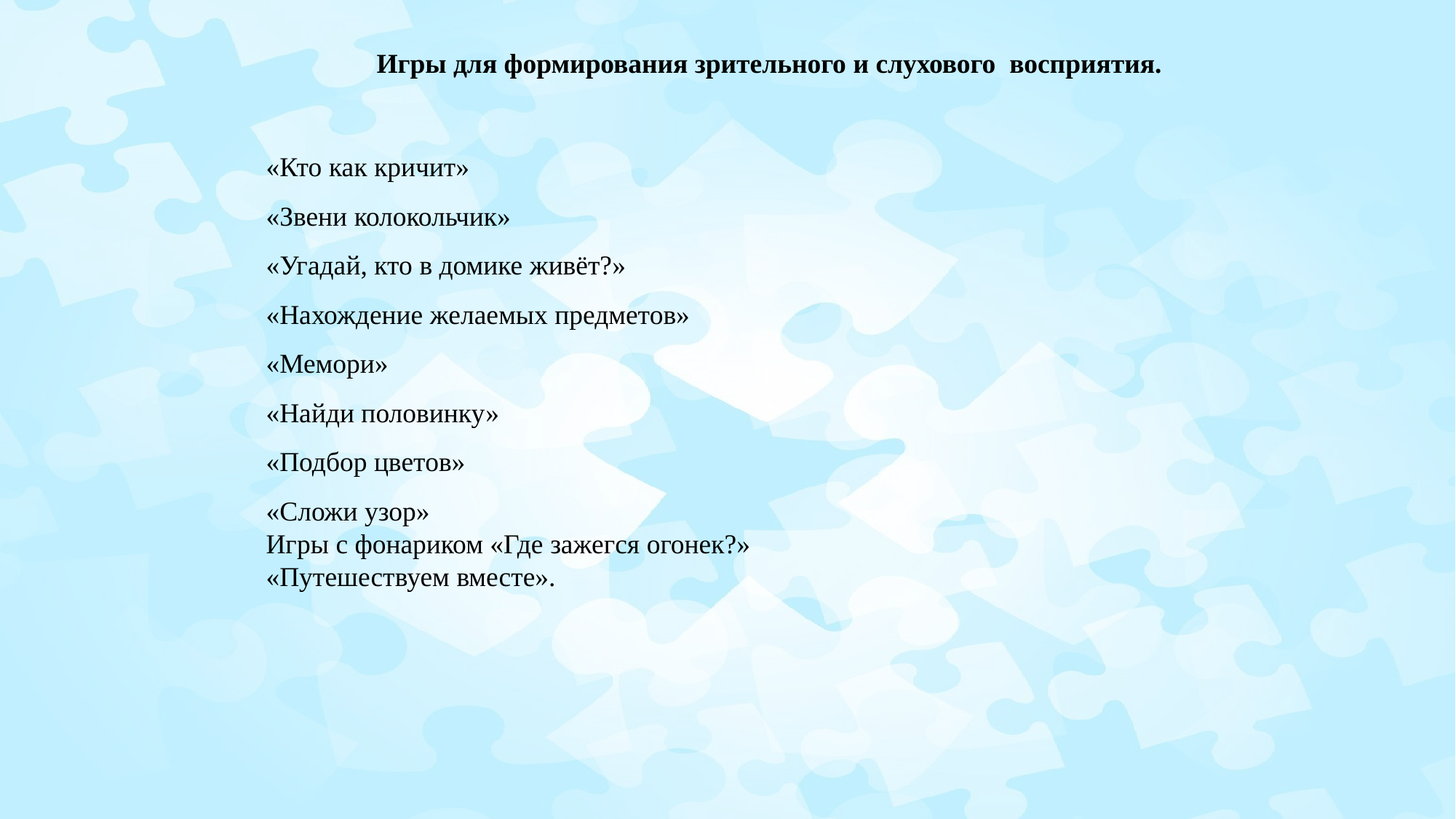

Игры для формирования зрительного и слухового  восприятия.
«Кто как кричит»
«Звени колокольчик»
«Угадай, кто в домике живёт?»
«Нахождение желаемых предметов»
«Мемори»
«Найди половинку»
«Подбор цветов»
«Сложи узор»
Игры с фонариком «Где зажегся огонек?»
«Путешествуем вместе».